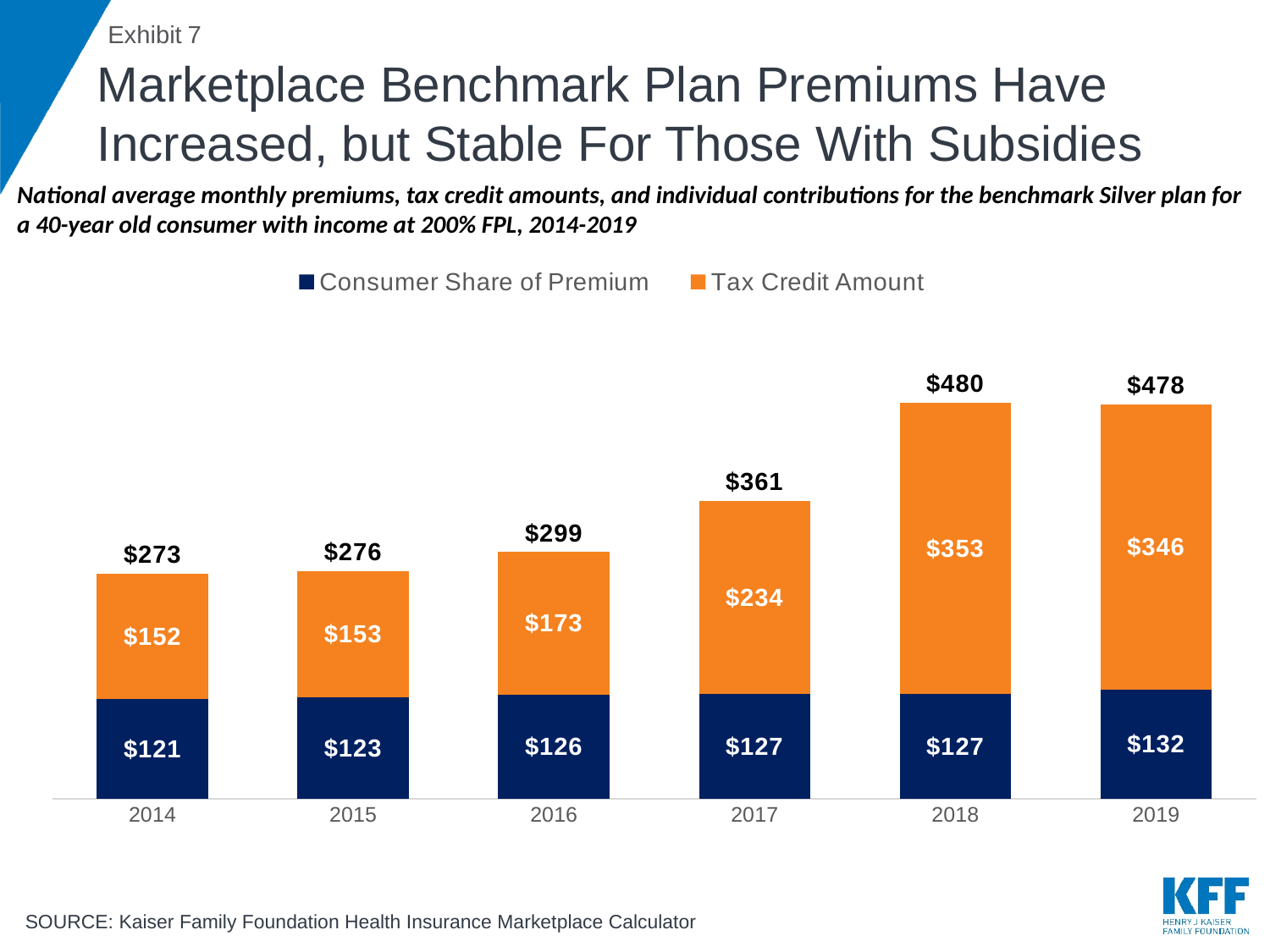

# Marketplace Benchmark Plan Premiums Have Increased, but Stable For Those With Subsidies
National average monthly premiums, tax credit amounts, and individual contributions for the benchmark Silver plan for a 40-year old consumer with income at 200% FPL, 2014-2019

### Chart

| Category | Consumer Share of Premium | Tax Credit Amount | total  |
|---|---|---|---|
| 2014 | 121.0 | 152.0 | 273.0 |
| 2015 | 123.0 | 153.0 | 276.0 |
| 2016 | 126.0 | 173.0 | 299.0 |
| 2017 | 127.0 | 234.0 | 361.0 |
| 2018 | 127.0 | 353.0 | 480.0 |
| 2019 | 132.0 | 346.0 | 478.0 |
SOURCE: Kaiser Family Foundation Health Insurance Marketplace Calculator